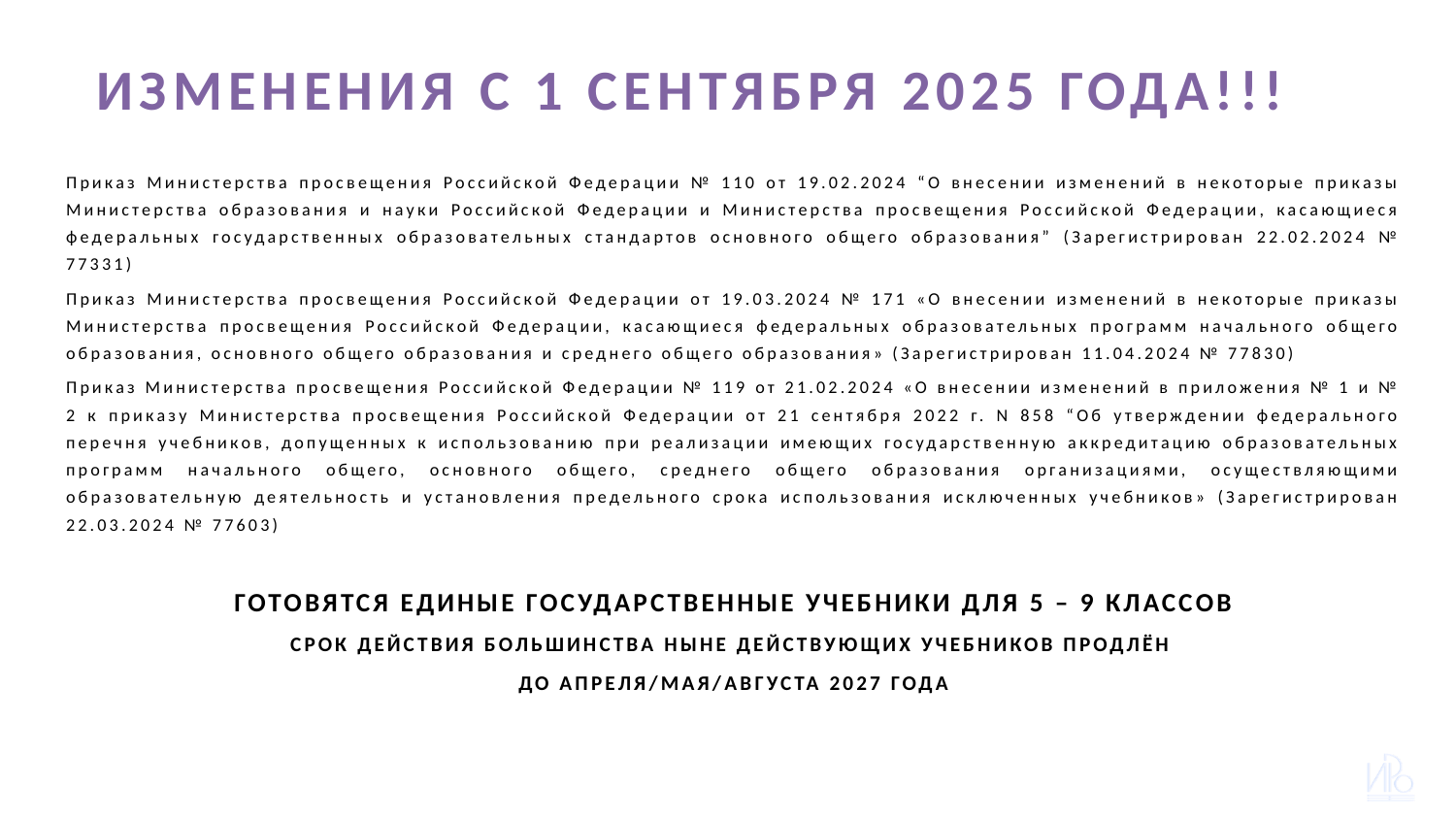

# ИЗМЕНЕНИЯ С 1 СЕНТЯБРЯ 2025 ГОДА!!!
Приказ Министерства просвещения Российской Федерации № 110 от 19.02.2024 “О внесении изменений в некоторые приказы Министерства образования и науки Российской Федерации и Министерства просвещения Российской Федерации, касающиеся федеральных государственных образовательных стандартов основного общего образования” (Зарегистрирован 22.02.2024 № 77331)
Приказ Министерства просвещения Российской Федерации от 19.03.2024 № 171 «О внесении изменений в некоторые приказы Министерства просвещения Российской Федерации, касающиеся федеральных образовательных программ начального общего образования, основного общего образования и среднего общего образования» (Зарегистрирован 11.04.2024 № 77830)
Приказ Министерства просвещения Российской Федерации № 119 от 21.02.2024 «О внесении изменений в приложения № 1 и № 2 к приказу Министерства просвещения Российской Федерации от 21 сентября 2022 г. N 858 “Об утверждении федерального перечня учебников, допущенных к использованию при реализации имеющих государственную аккредитацию образовательных программ начального общего, основного общего, среднего общего образования организациями, осуществляющими образовательную деятельность и установления предельного срока использования исключенных учебников» (Зарегистрирован 22.03.2024 № 77603)

ГОТОВЯТСЯ ЕДИНЫЕ ГОСУДАРСТВЕННЫЕ УЧЕБНИКИ ДЛЯ 5 – 9 КЛАССОВ
СРОК ДЕЙСТВИЯ БОЛЬШИНСТВА НЫНЕ ДЕЙСТВУЮЩИХ УЧЕБНИКОВ ПРОДЛЁН
ДО АПРЕЛЯ/МАЯ/АВГУСТА 2027 ГОДА